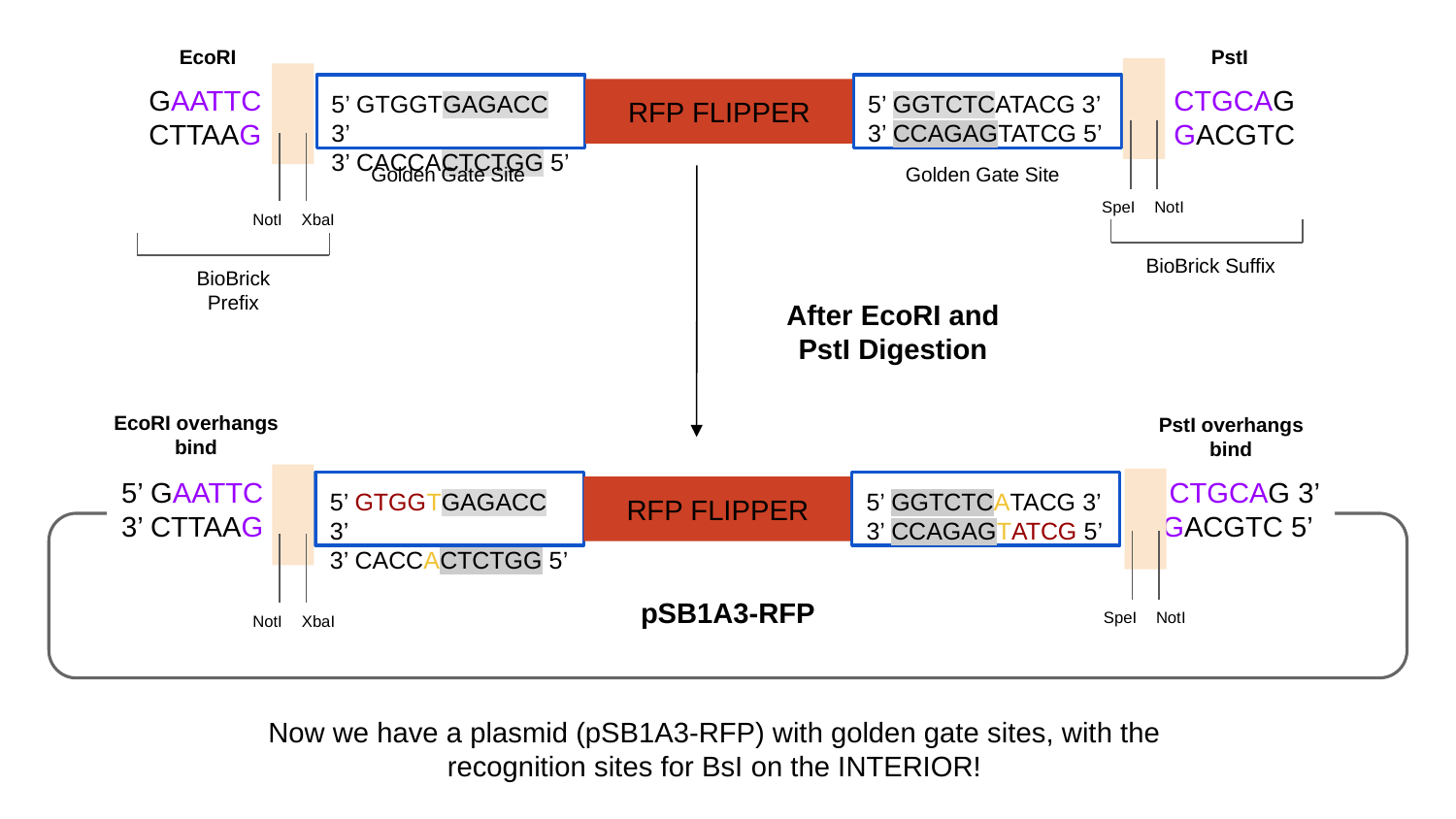

EcoRI
PstI

SpeI
NotI

NotI
XbaI
GAATTC
CTTAAG
CTGCAG
GACGTC
5’ GTGGTGAGACC 3’
3’ CACCACTCTGG 5’
5’ GGTCTCATACG 3’
3’ CCAGAGTATCG 5’
RFP FLIPPER
Golden Gate Site
Golden Gate Site
BioBrick Suffix
BioBrick Prefix
After EcoRI and PstI Digestion
EcoRI overhangs bind
PstI overhangs bind
5’ GAATTC
3’ CTTAAG
 CTGCAG 3’
 GACGTC 5’

NotI
XbaI

SpeI
NotI

5’ GTGGTGAGACC 3’
3’ CACCACTCTGG 5’
5’ GGTCTCATACG 3’
3’ CCAGAGTATCG 5’
RFP FLIPPER

pSB1A3-RFP
Now we have a plasmid (pSB1A3-RFP) with golden gate sites, with the recognition sites for BsI on the INTERIOR!